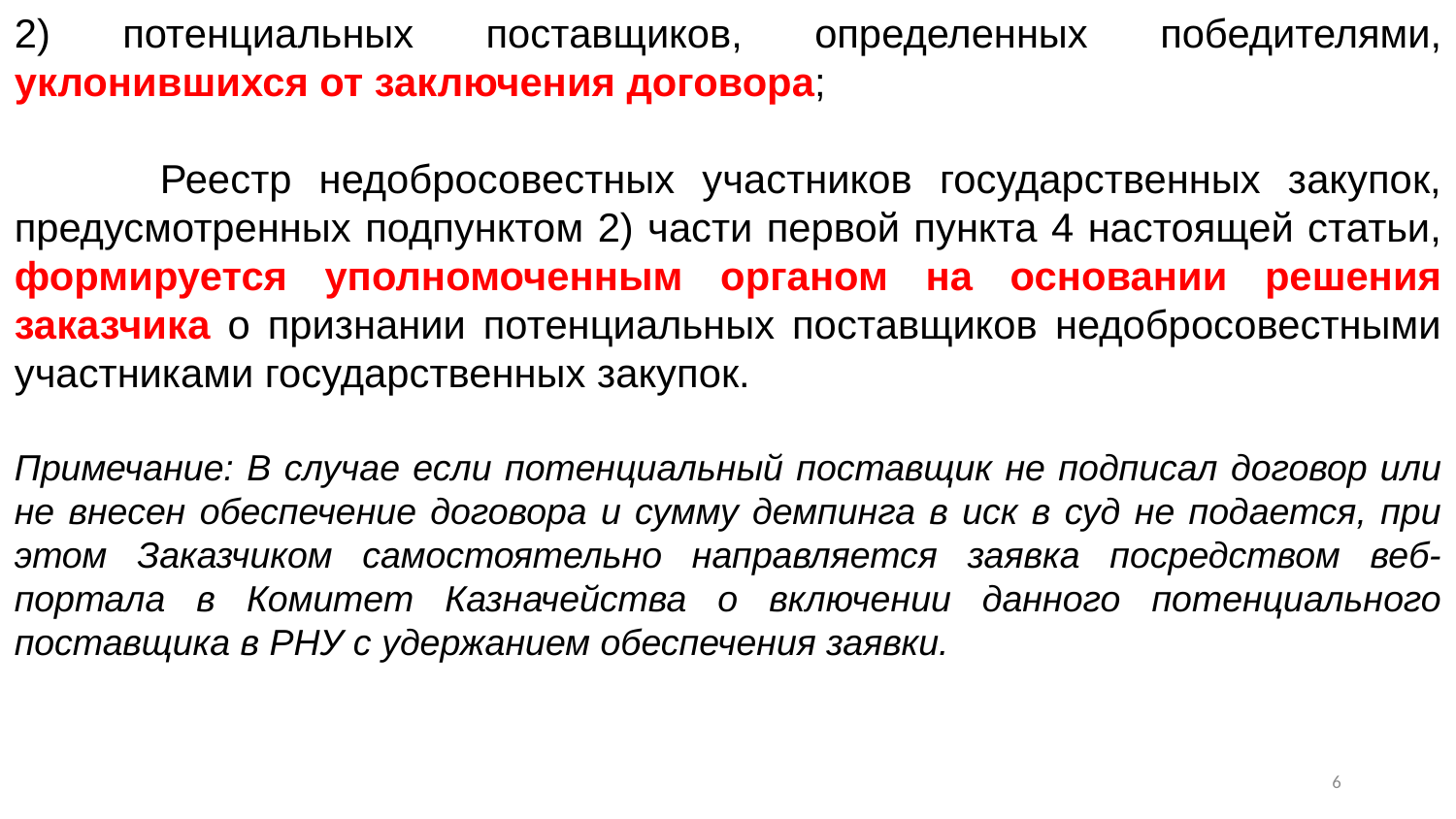

2) потенциальных поставщиков, определенных победителями, уклонившихся от заключения договора;

	Реестр недобросовестных участников государственных закупок, предусмотренных подпунктом 2) части первой пункта 4 настоящей статьи, формируется уполномоченным органом на основании решения заказчика о признании потенциальных поставщиков недобросовестными участниками государственных закупок.

Примечание: В случае если потенциальный поставщик не подписал договор или не внесен обеспечение договора и сумму демпинга в иск в суд не подается, при этом Заказчиком самостоятельно направляется заявка посредством веб-портала в Комитет Казначейства о включении данного потенциального поставщика в РНУ с удержанием обеспечения заявки.
6